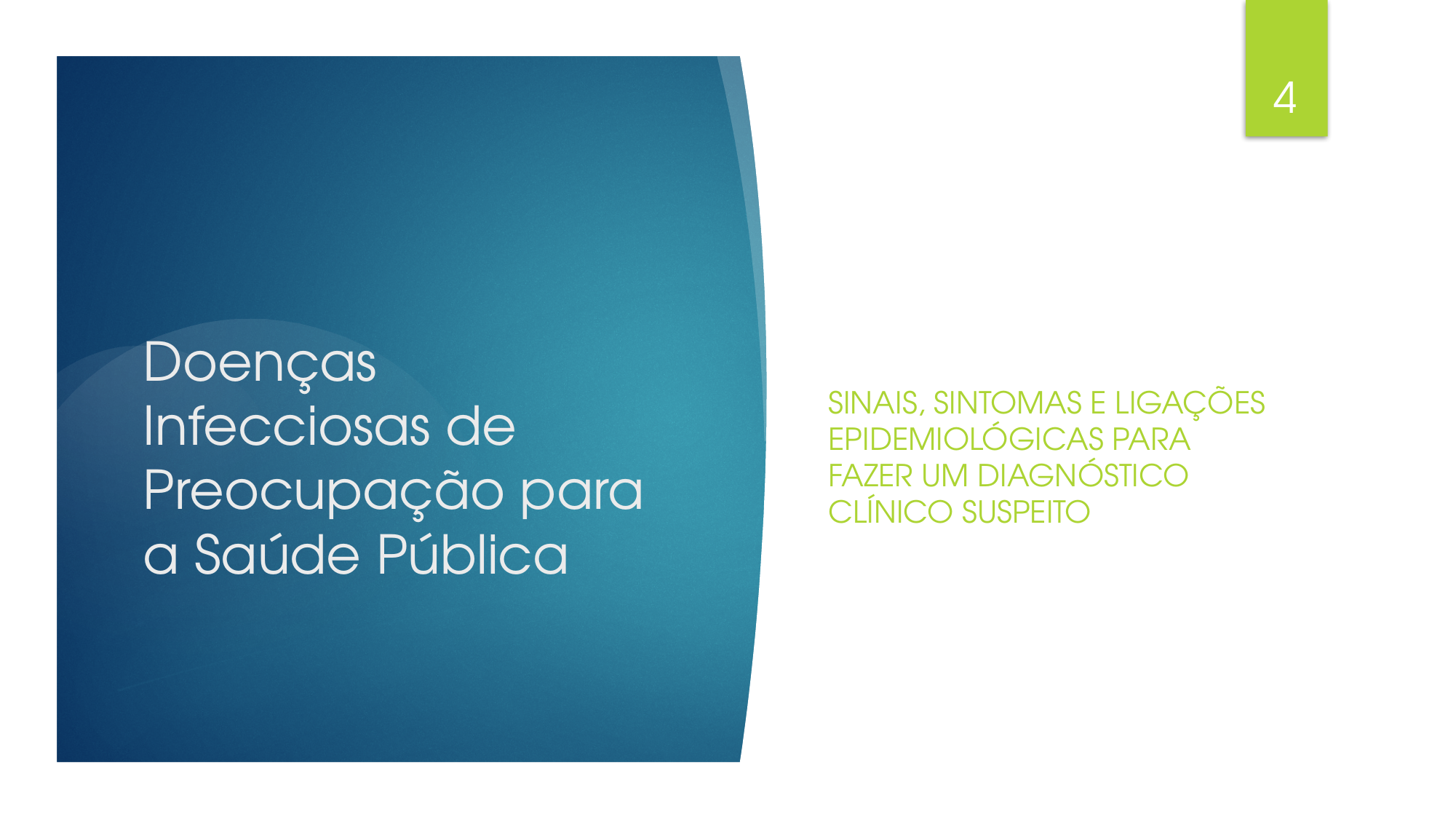

4
Sinais, sintomas e ligações epidemiológicas para fazer um diagnóstico clínico suspeito
# Doenças Infecciosas de Preocupação para a Saúde Pública